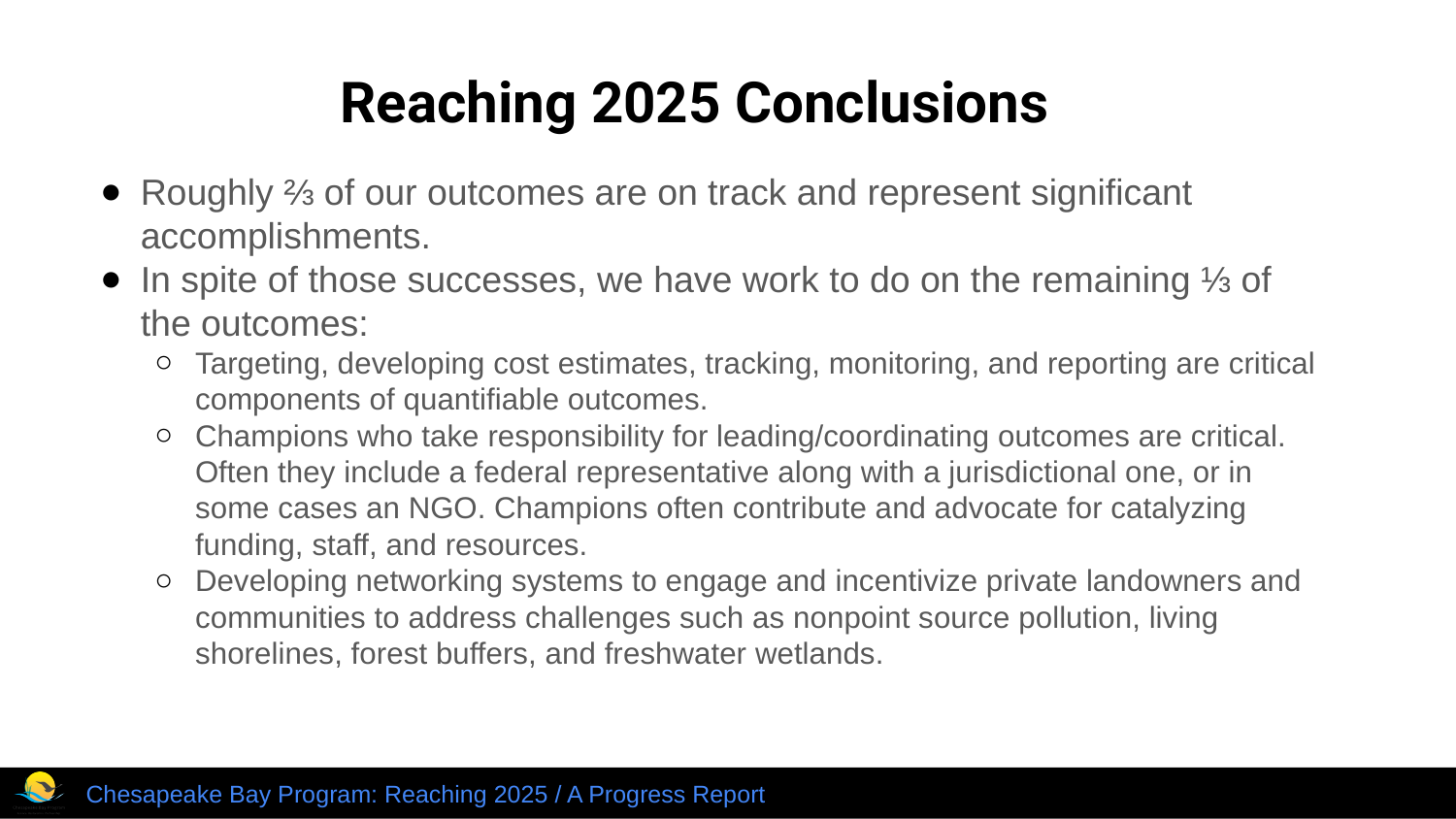

# Reaching 2025 Conclusions
Roughly ⅔ of our outcomes are on track and represent significant accomplishments.
In spite of those successes, we have work to do on the remaining ⅓ of the outcomes:
Targeting, developing cost estimates, tracking, monitoring, and reporting are critical components of quantifiable outcomes.
Champions who take responsibility for leading/coordinating outcomes are critical. Often they include a federal representative along with a jurisdictional one, or in some cases an NGO. Champions often contribute and advocate for catalyzing funding, staff, and resources.
Developing networking systems to engage and incentivize private landowners and communities to address challenges such as nonpoint source pollution, living shorelines, forest buffers, and freshwater wetlands.